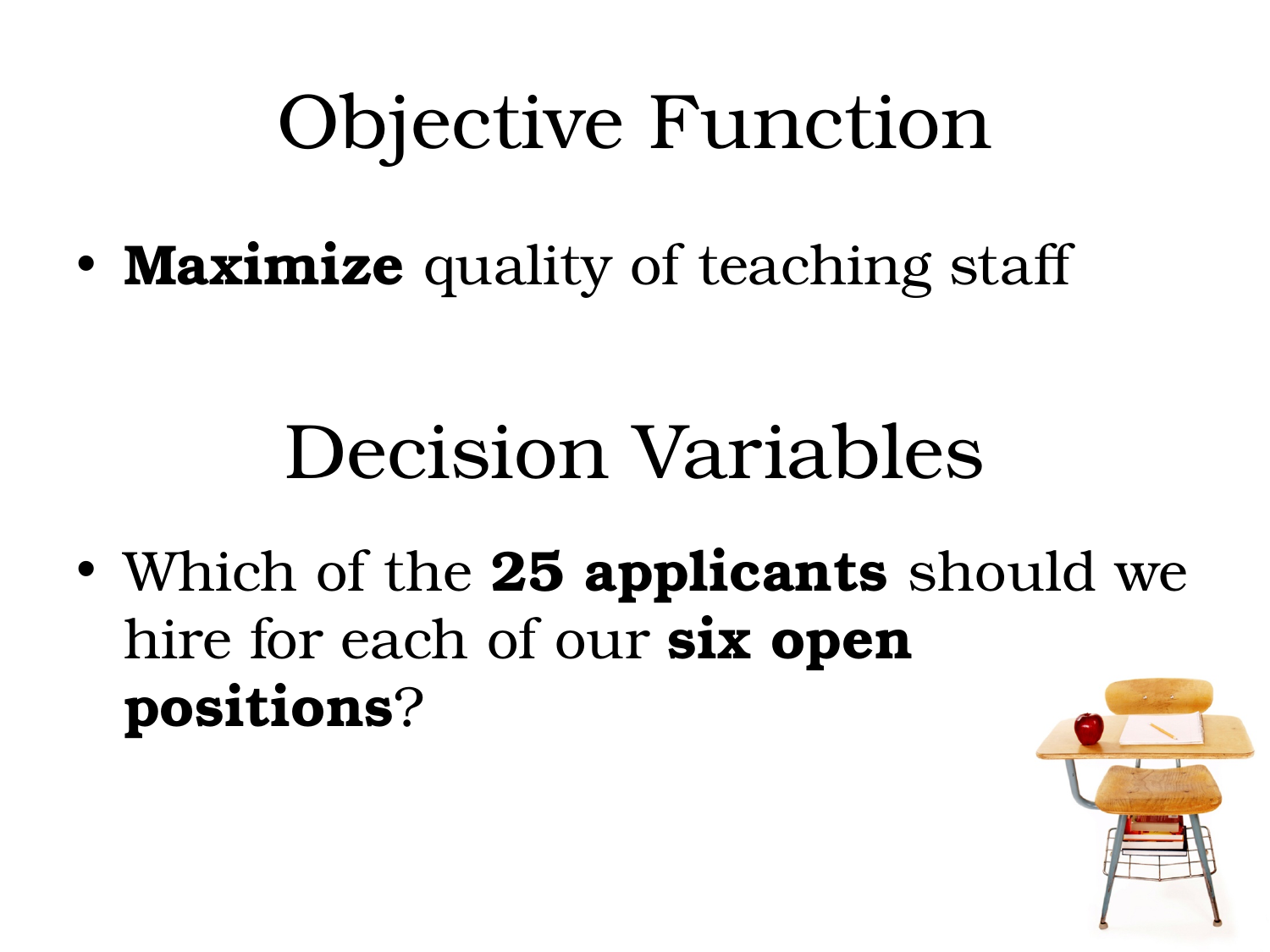

# Objective Function
Maximize quality of teaching staff
Decision Variables
Which of the 25 applicants should we hire for each of our six open positions?